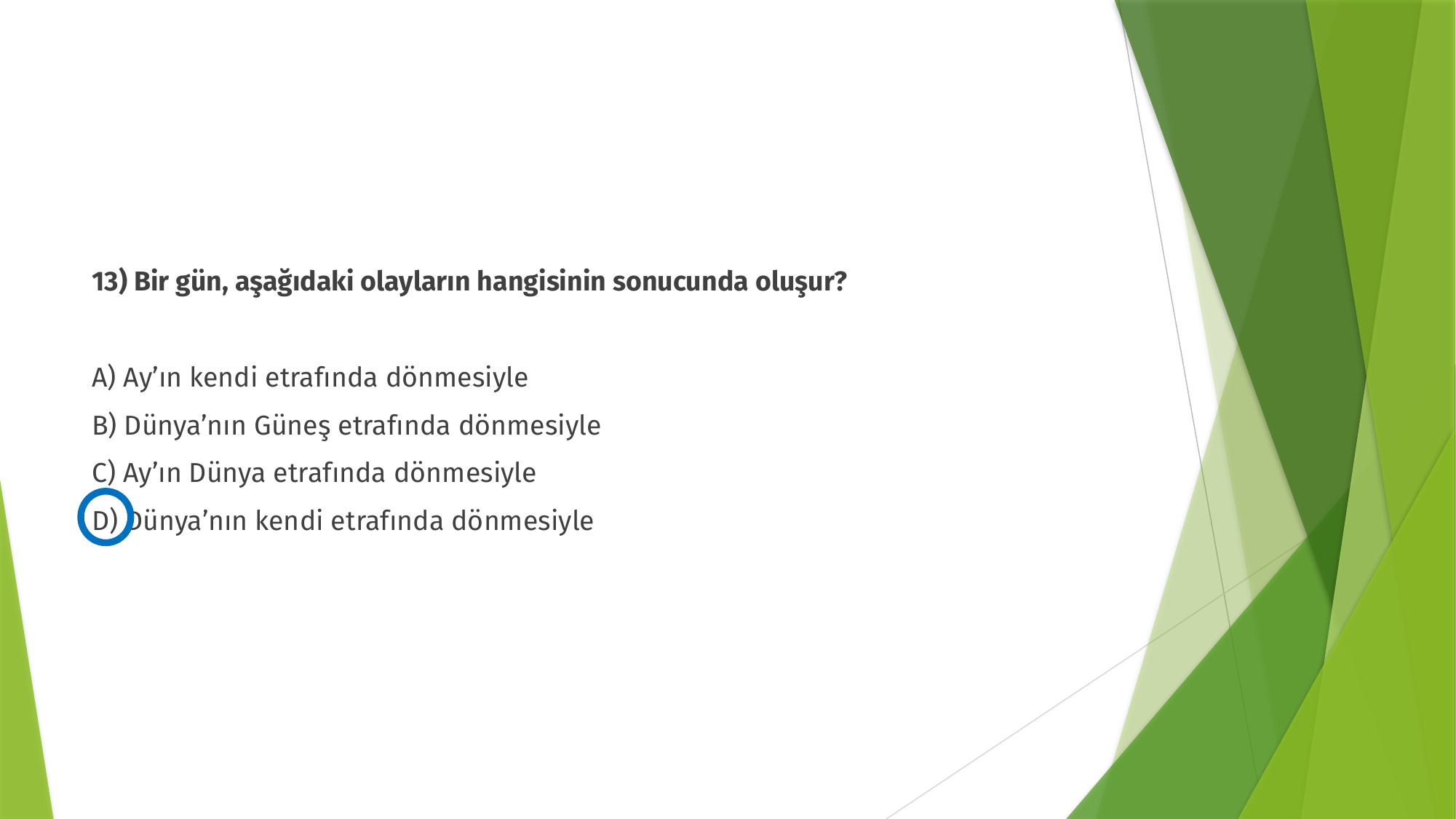

#
13) Bir gün, aşağıdaki olayların hangisinin sonucunda oluşur?

A) Ay’ın kendi etrafında dönmesiyle
B) Dünya’nın Güneş etrafında dönmesiyle
C) Ay’ın Dünya etrafında dönmesiyle
D) Dünya’nın kendi etrafında dönmesiyle